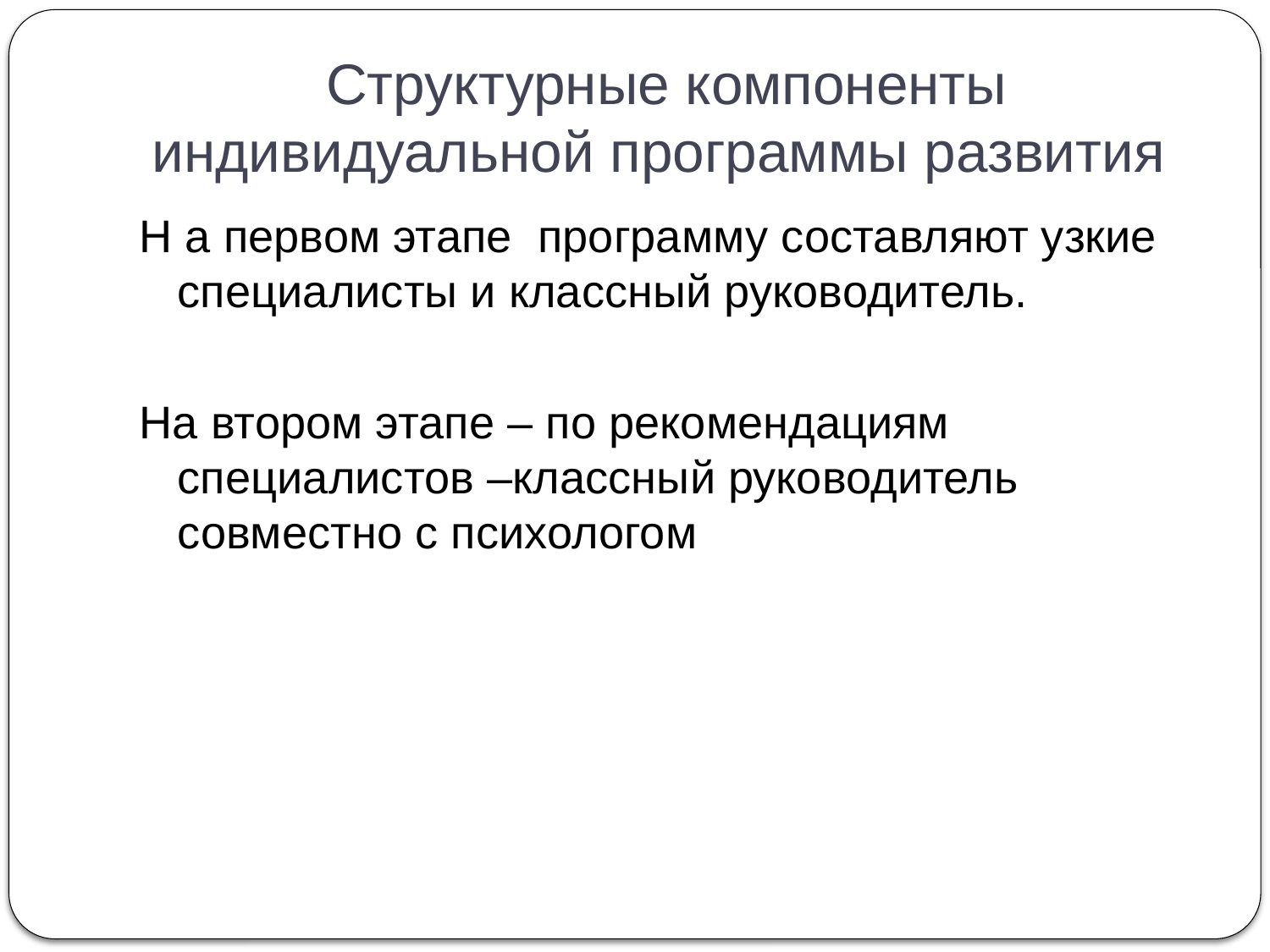

# Структурные компоненты индивидуальной программы развития
Н а первом этапе  программу составляют узкие специалисты и классный руководитель.

На втором этапе – по рекомендациям специалистов –классный руководитель совместно с психологом